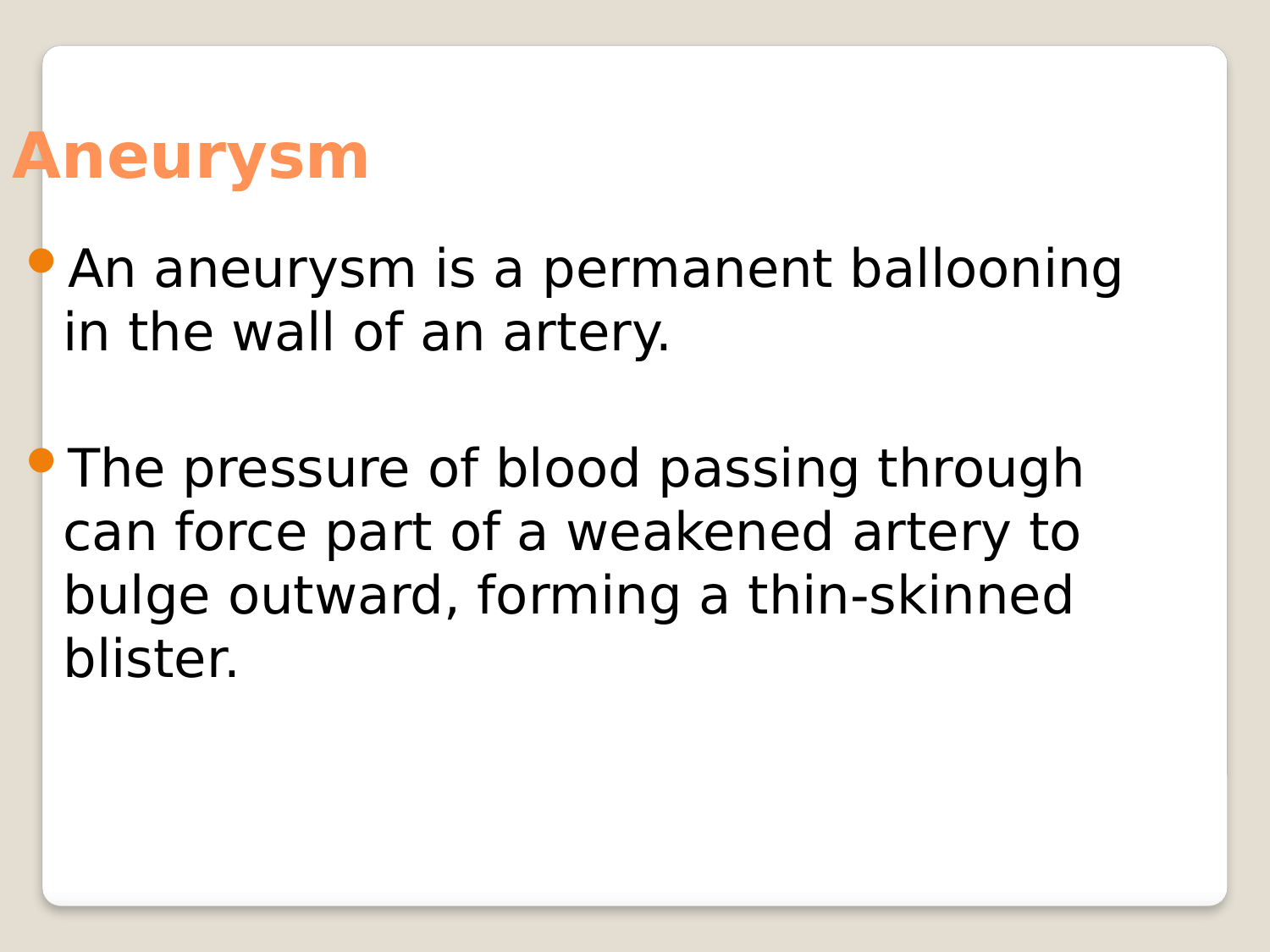

Aneurysm
An aneurysm is a permanent ballooning in the wall of an artery.

The pressure of blood passing through can force part of a weakened artery to bulge outward, forming a thin-skinned blister.